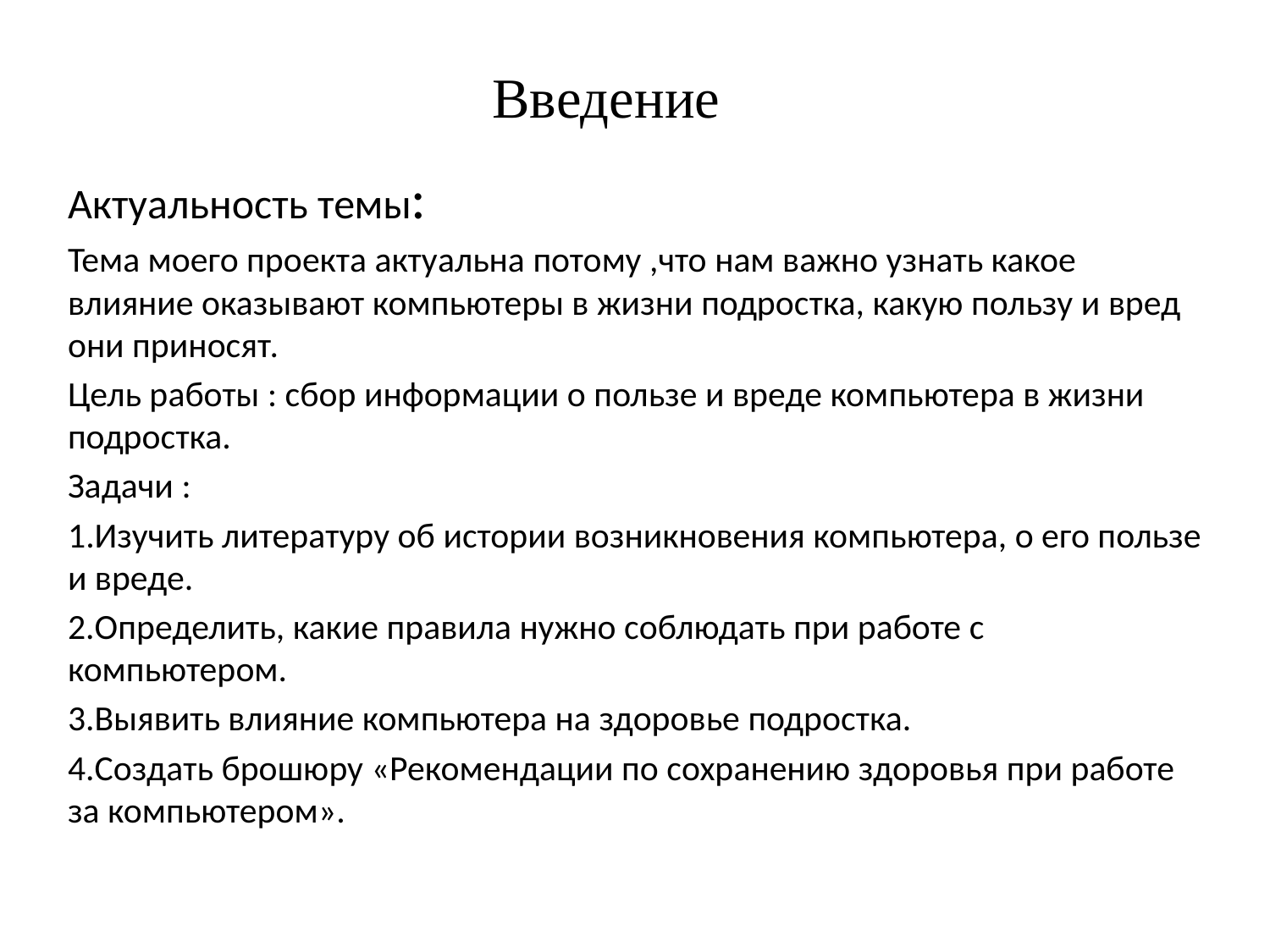

# Введение
Актуальность темы:
Тема моего проекта актуальна потому ,что нам важно узнать какое влияние оказывают компьютеры в жизни подростка, какую пользу и вред они приносят.
Цель работы : сбор информации о пользе и вреде компьютера в жизни подростка.
Задачи :
1.Изучить литературу об истории возникновения компьютера, о его пользе и вреде.
2.Определить, какие правила нужно соблюдать при работе с компьютером.
3.Выявить влияние компьютера на здоровье подростка.
4.Создать брошюру «Рекомендации по сохранению здоровья при работе за компьютером».